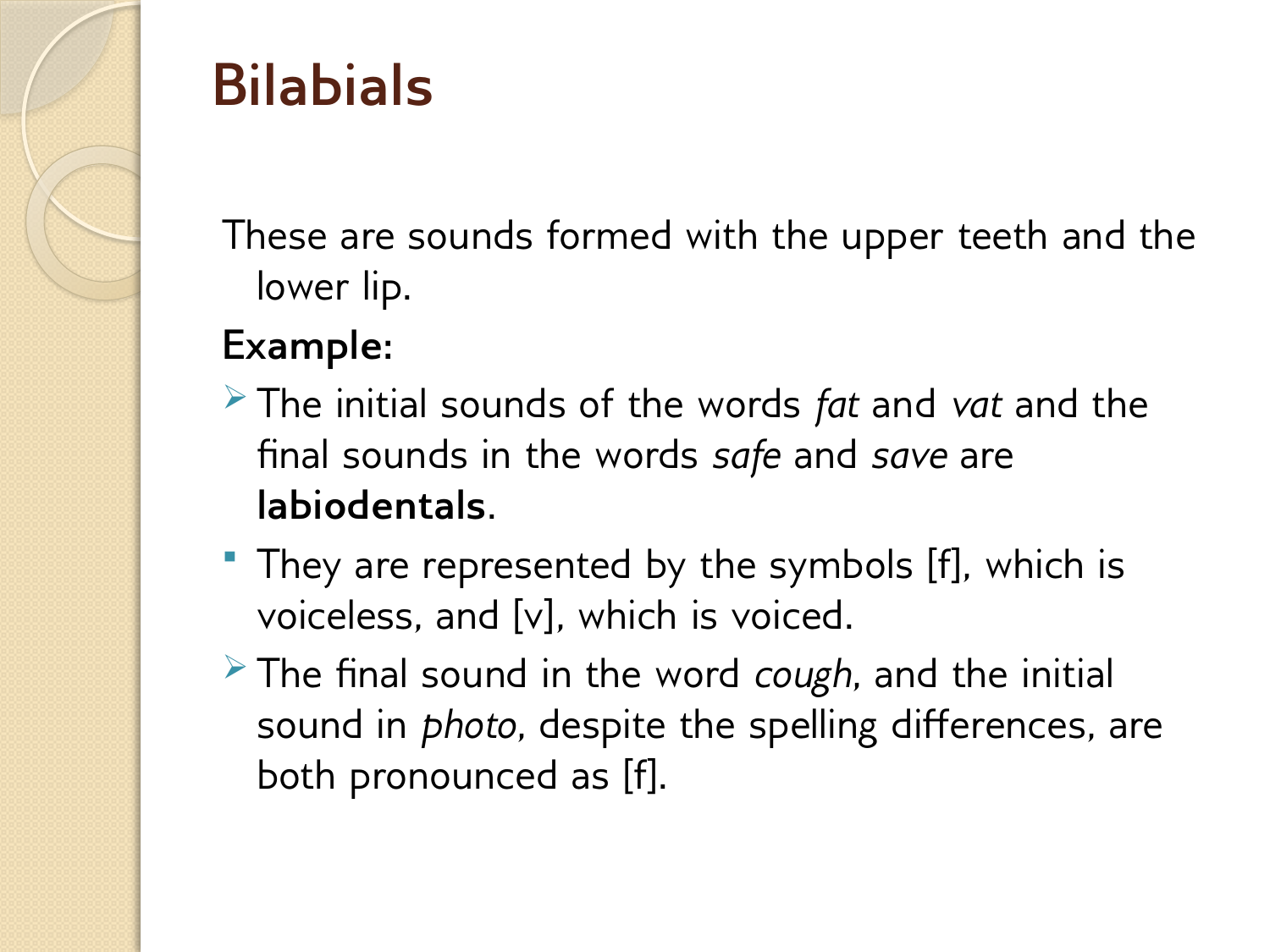

# Bilabials
These are sounds formed with the upper teeth and the lower lip.
Example:
The initial sounds of the words fat and vat and the final sounds in the words safe and save are labiodentals.
They are represented by the symbols [f], which is voiceless, and [v], which is voiced.
The final sound in the word cough, and the initial sound in photo, despite the spelling differences, are both pronounced as [f].